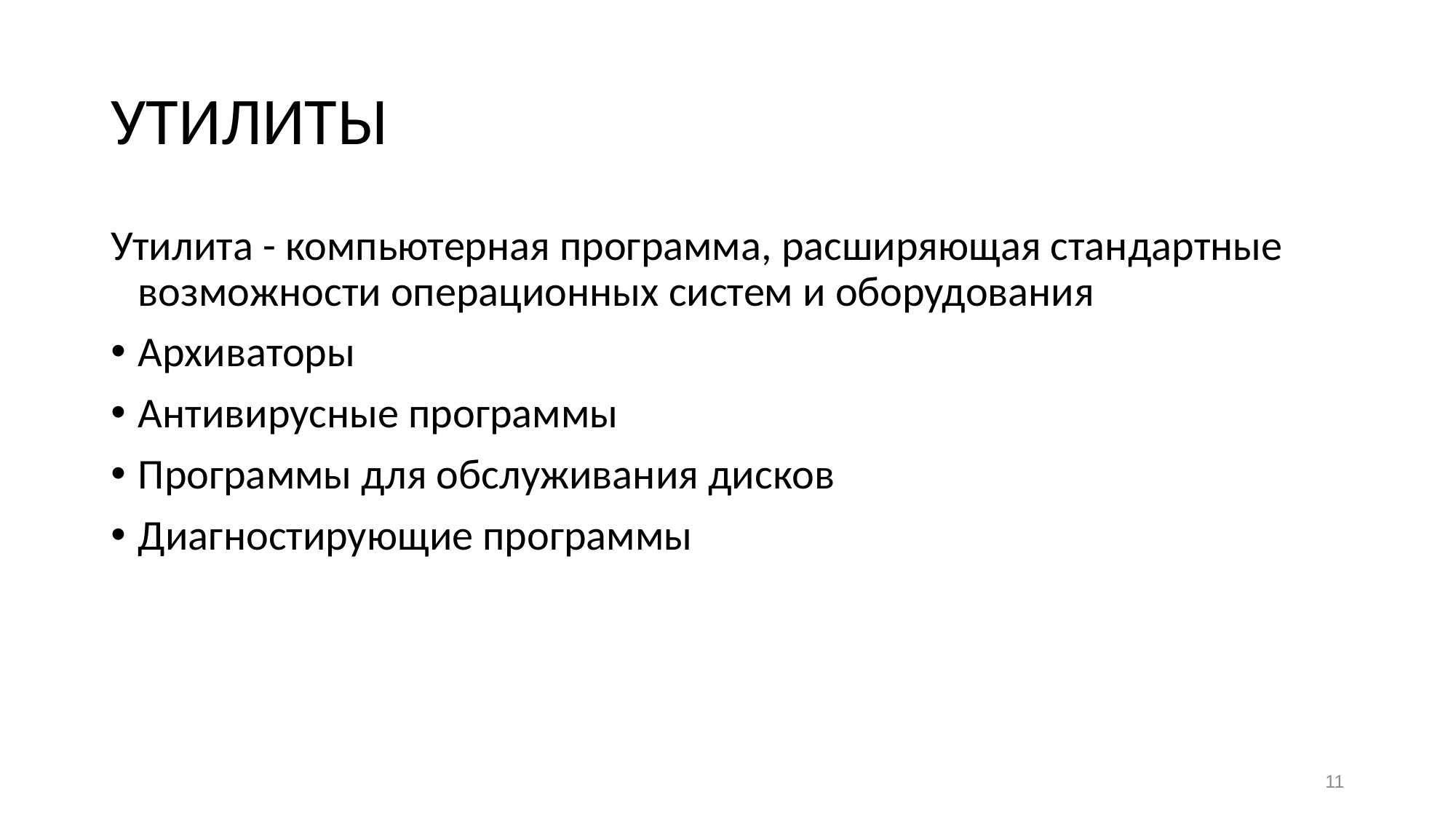

# Утилиты
Утилита - компьютерная программа, расширяющая стандартные возможности операционных систем и оборудования
Архиваторы
Антивирусные программы
Программы для обслуживания дисков
Диагностирующие программы
11